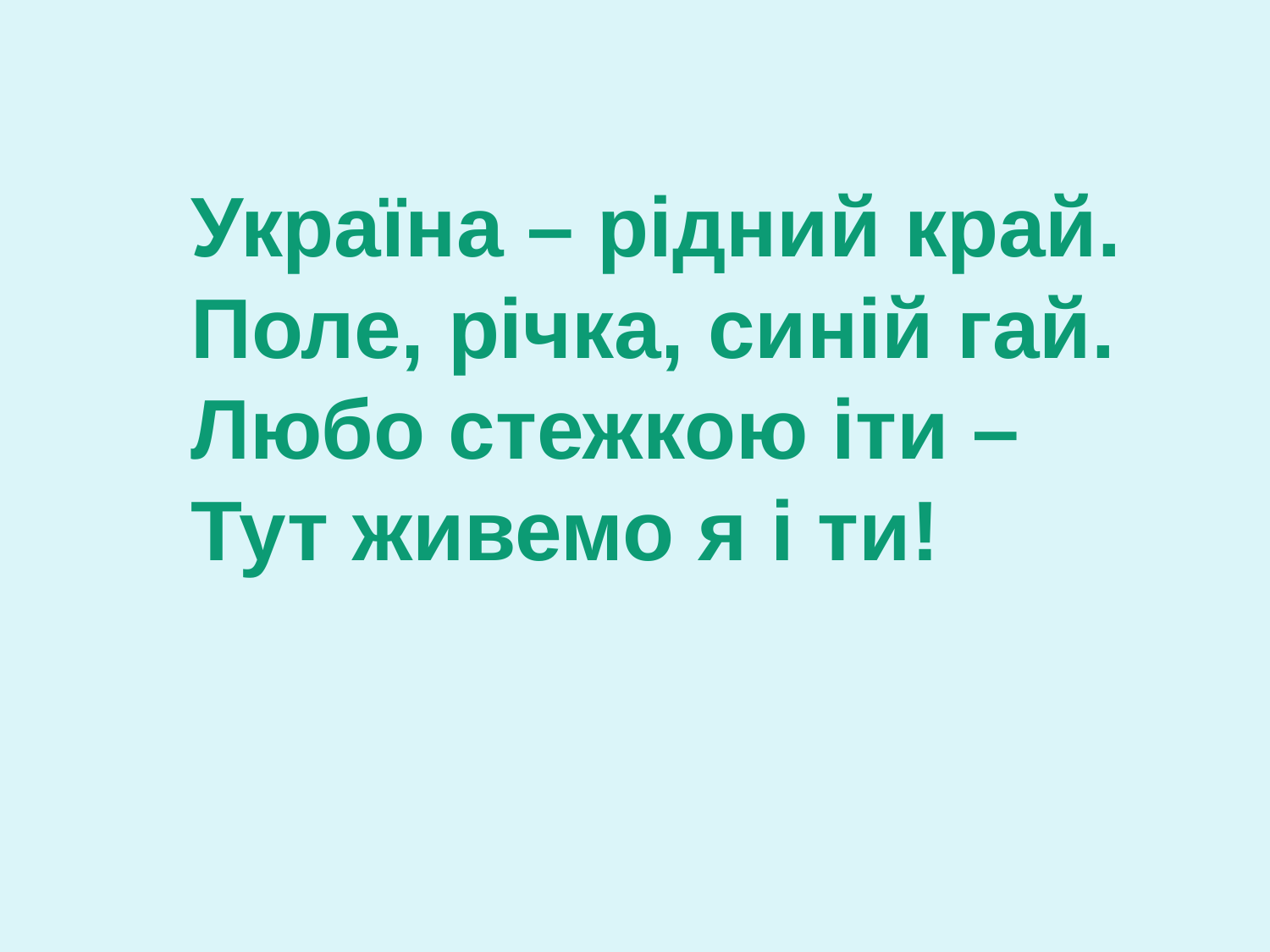

# Україна – рідний край. Поле, річка, синій гай. Любо стежкою іти – Тут живемо я і ти!